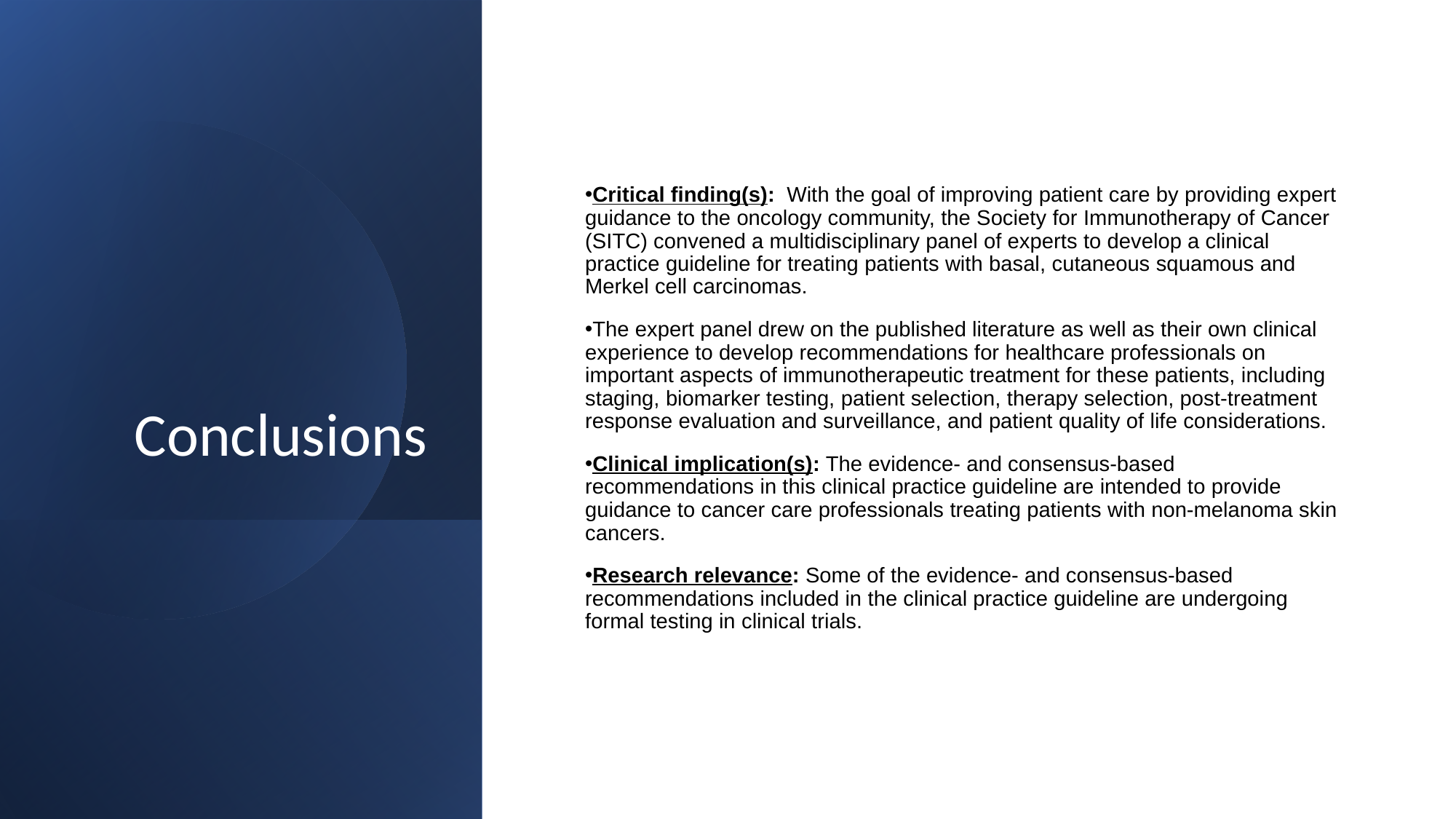

# Conclusions
Critical finding(s):  With the goal of improving patient care by providing expert guidance to the oncology community, the Society for Immunotherapy of Cancer (SITC) convened a multidisciplinary panel of experts to develop a clinical practice guideline for treating patients with basal, cutaneous squamous and Merkel cell carcinomas.
The expert panel drew on the published literature as well as their own clinical experience to develop recommendations for healthcare professionals on important aspects of immunotherapeutic treatment for these patients, including staging, biomarker testing, patient selection, therapy selection, post-treatment response evaluation and surveillance, and patient quality of life considerations.
Clinical implication(s): The evidence- and consensus-based recommendations in this clinical practice guideline are intended to provide guidance to cancer care professionals treating patients with non-melanoma skin cancers.
Research relevance: Some of the evidence- and consensus-based recommendations included in the clinical practice guideline are undergoing formal testing in clinical trials.